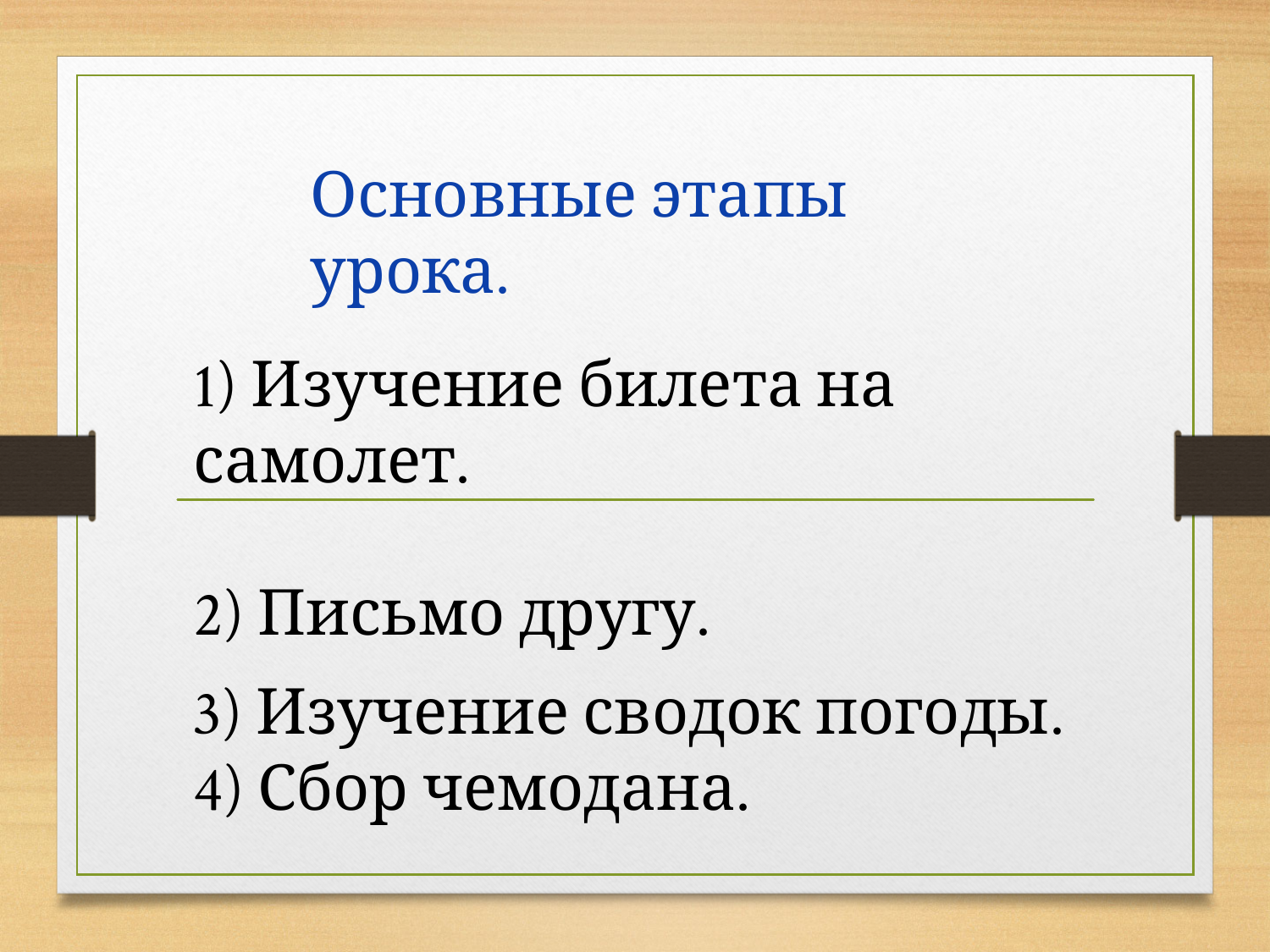

Основные этапы урока.
1) Изучение билета на самолет.
2) Письмо другу.
3) Изучение сводок погоды.
4) Сбор чемодана.